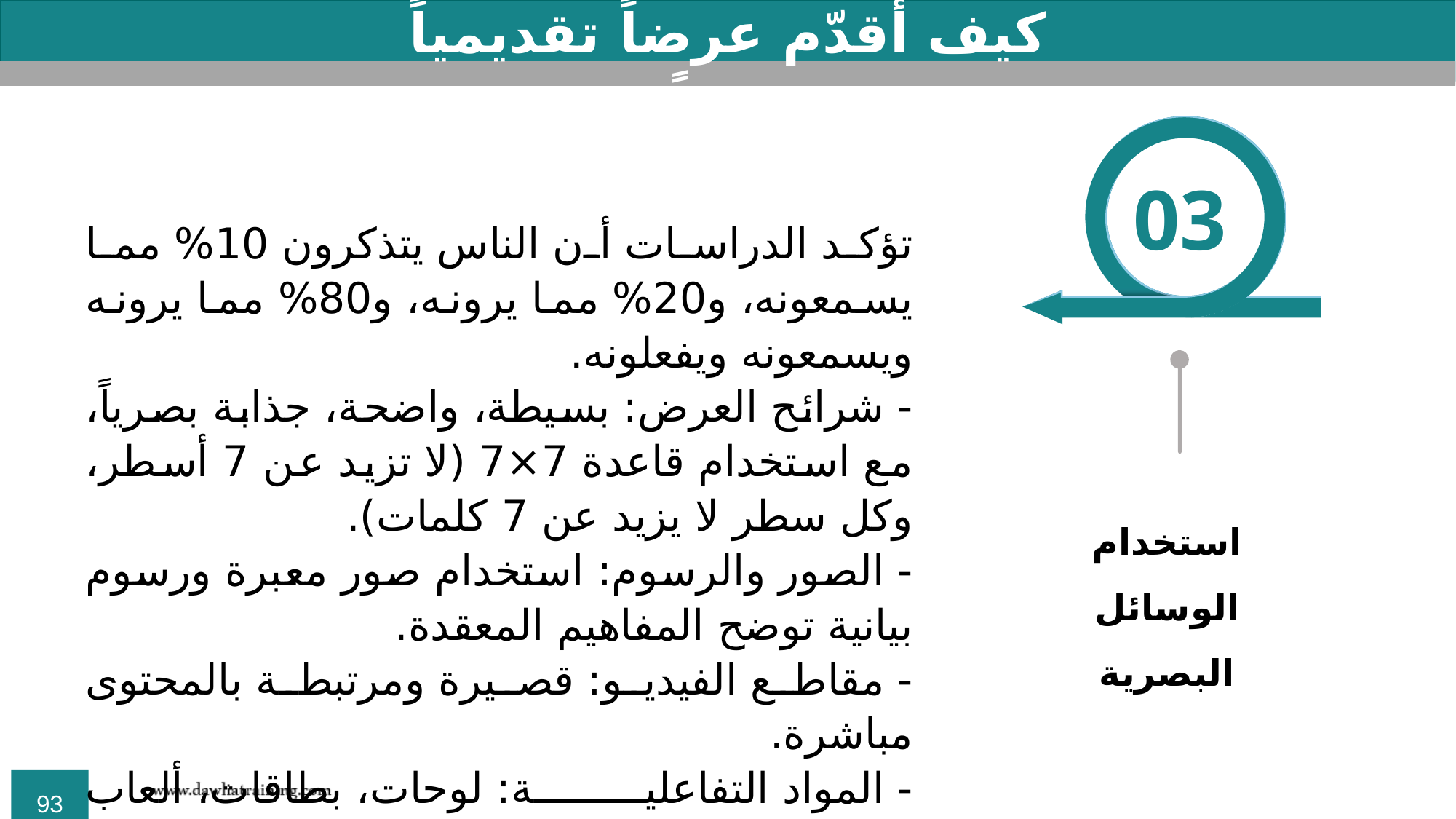

كيف أقدّم عرضاً تقديمياً مميزاً؟

03

استخدام الوسائل البصرية
تؤكد الدراسات أن الناس يتذكرون 10% مما يسمعونه، و20% مما يرونه، و80% مما يرونه ويسمعونه ويفعلونه.
- شرائح العرض: بسيطة، واضحة، جذابة بصرياً، مع استخدام قاعدة 7×7 (لا تزيد عن 7 أسطر، وكل سطر لا يزيد عن 7 كلمات).
- الصور والرسوم: استخدام صور معبرة ورسوم بيانية توضح المفاهيم المعقدة.
- مقاطع الفيديو: قصيرة ومرتبطة بالمحتوى مباشرة.
- المواد التفاعلية: لوحات، بطاقات، ألعاب تدريبية تحفز التفكير والمشاركة.